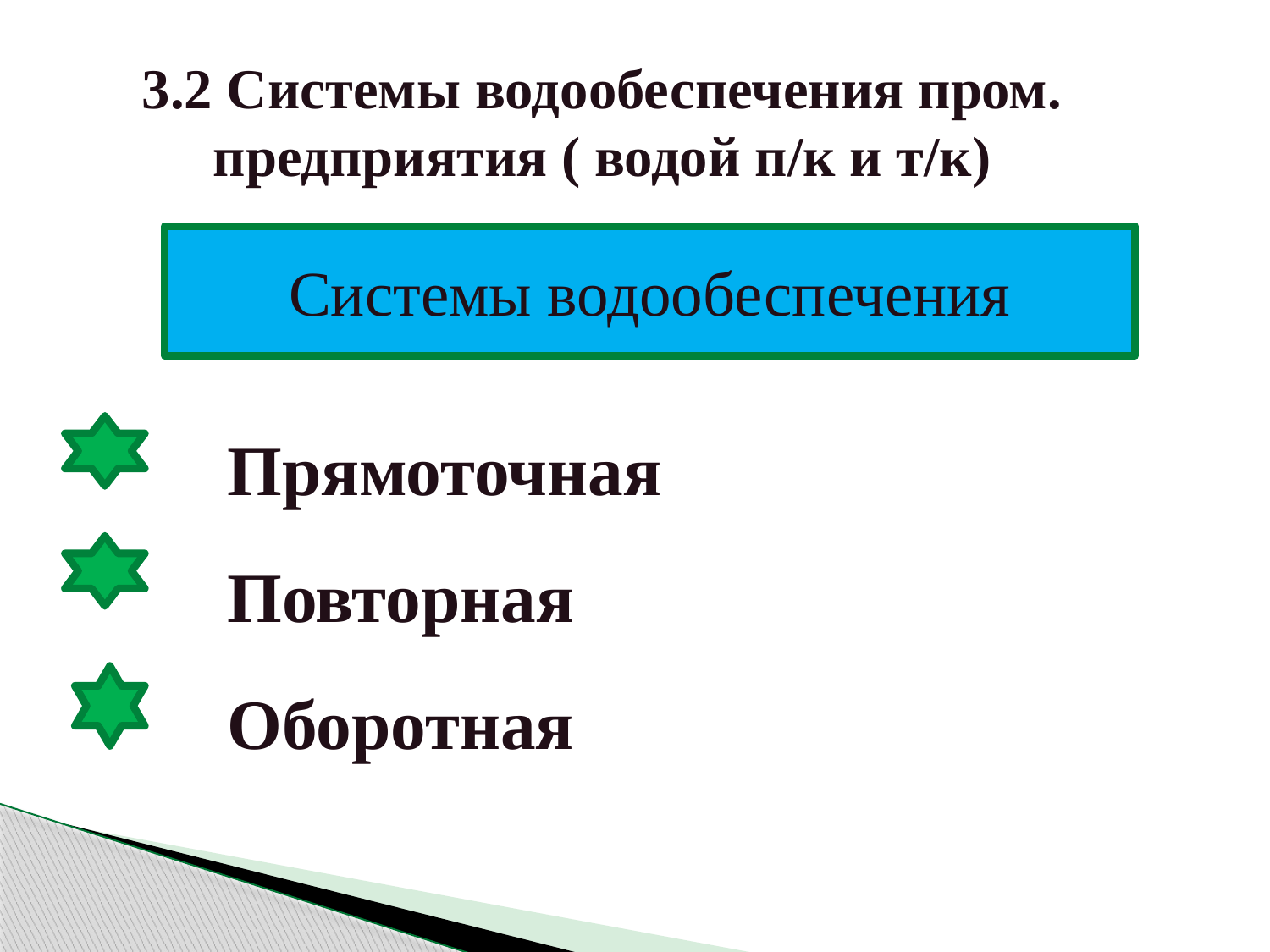

3.2 Системы водообеспечения пром. предприятия ( водой п/к и т/к)
Системы водообеспечения
Прямоточная
Повторная
Оборотная